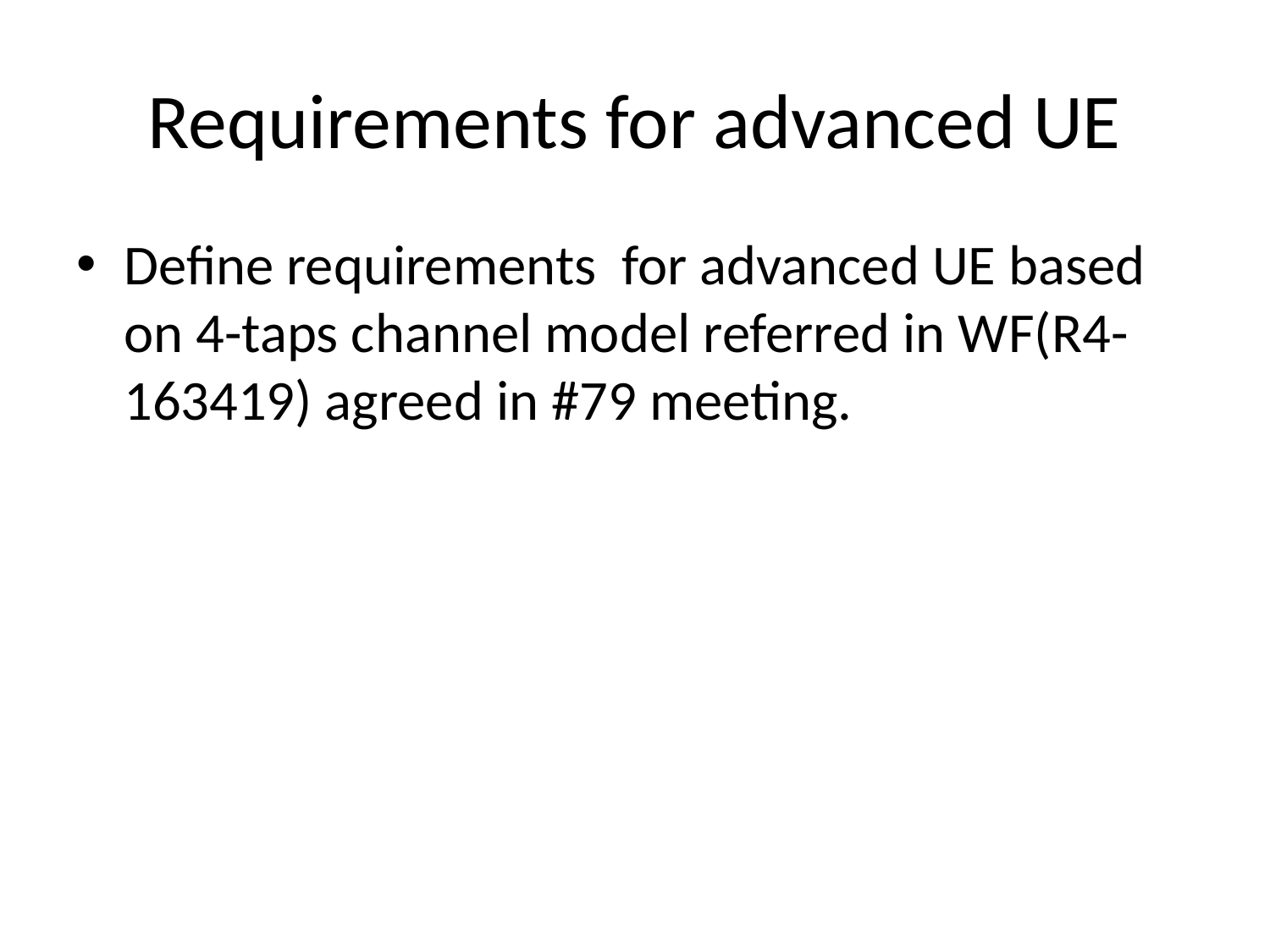

# Requirements for advanced UE
Define requirements  for advanced UE based on 4-taps channel model referred in WF(R4-163419) agreed in #79 meeting.